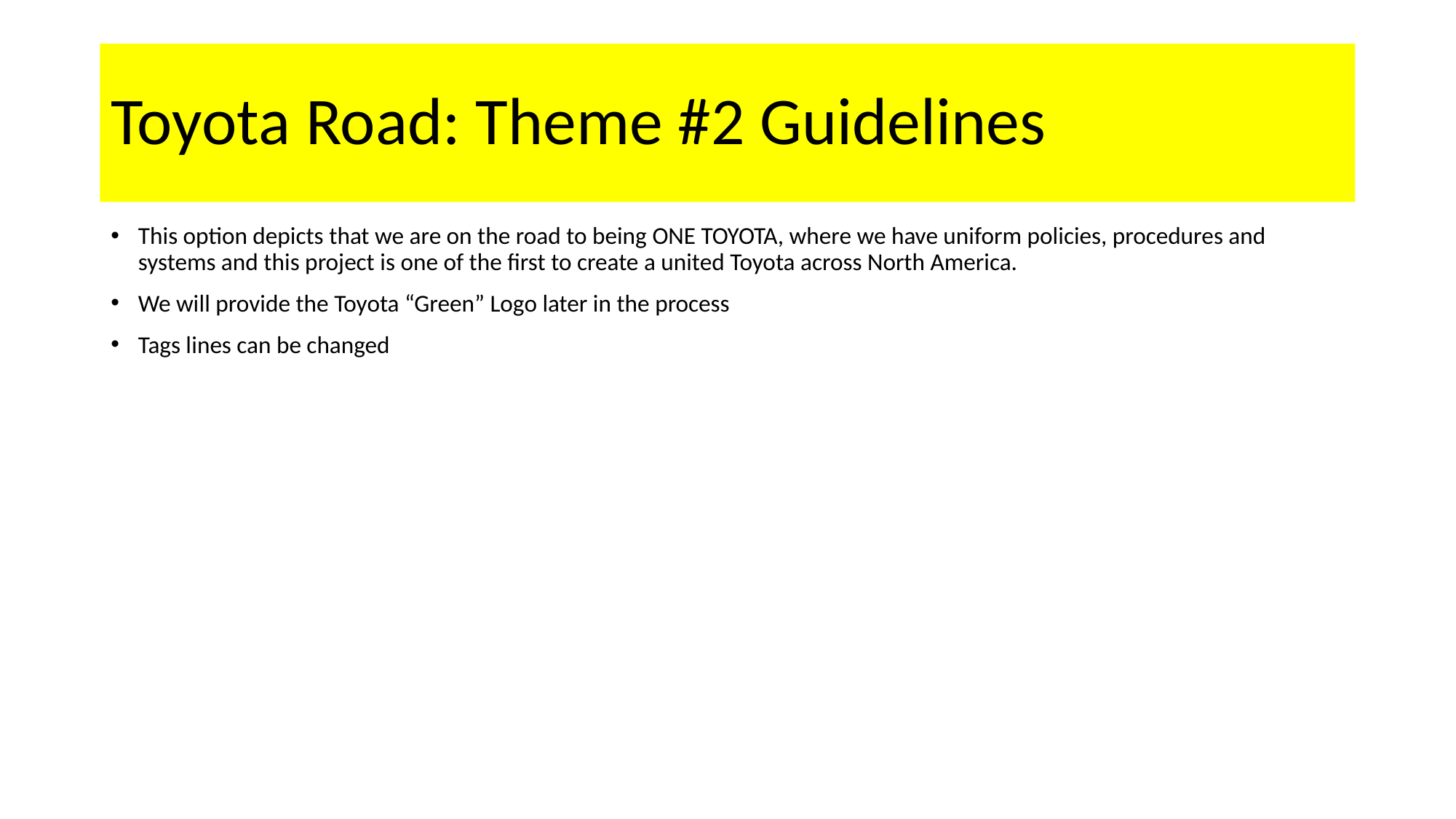

# Toyota Road: Theme #2 Guidelines
This option depicts that we are on the road to being ONE TOYOTA, where we have uniform policies, procedures and systems and this project is one of the first to create a united Toyota across North America.
We will provide the Toyota “Green” Logo later in the process
Tags lines can be changed